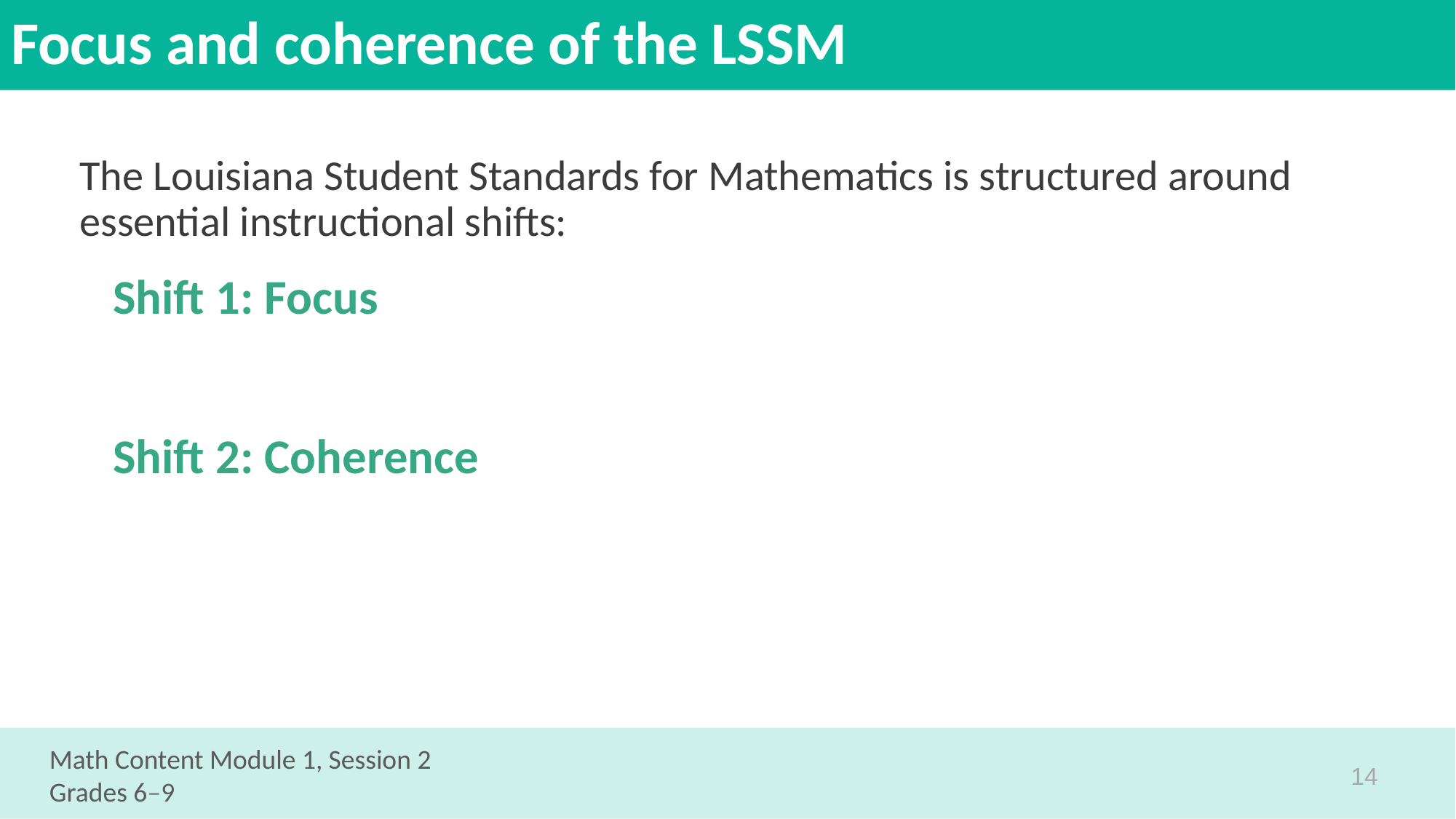

# Focus and coherence of the LSSM
The Louisiana Student Standards for Mathematics is structured around essential instructional shifts:
Shift 1: Focus

Shift 2: Coherence
Math Content Module 1, Session 2
Grades 6–9
14